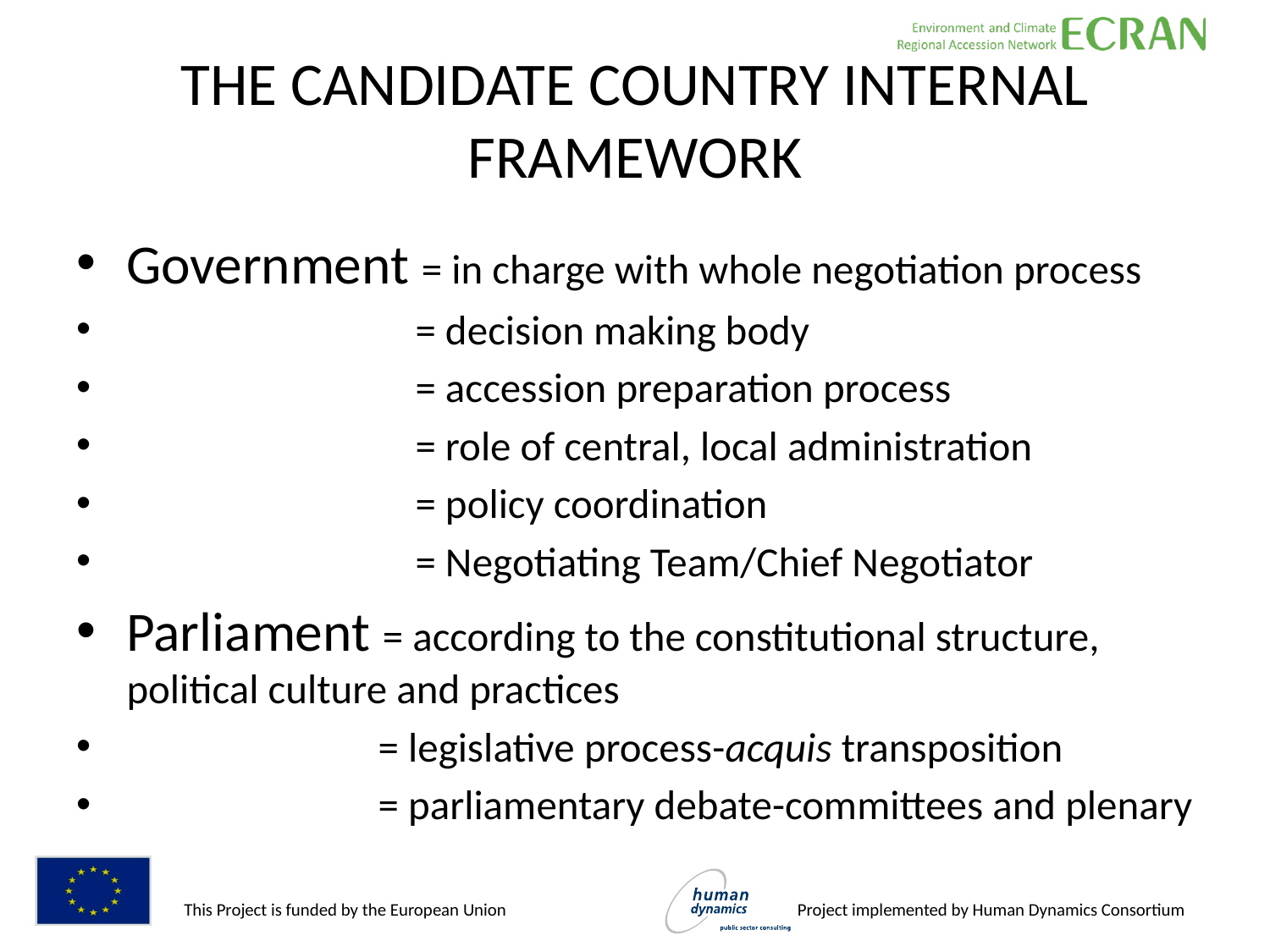

# THE CANDIDATE COUNTRY INTERNAL FRAMEWORK
Government = in charge with whole negotiation process
                               = decision making body
                               = accession preparation process
                               = role of central, local administration
                               = policy coordination
                               = Negotiating Team/Chief Negotiator
Parliament = according to the constitutional structure, political culture and practices
                           = legislative process-acquis transposition
                           = parliamentary debate-committees and plenary